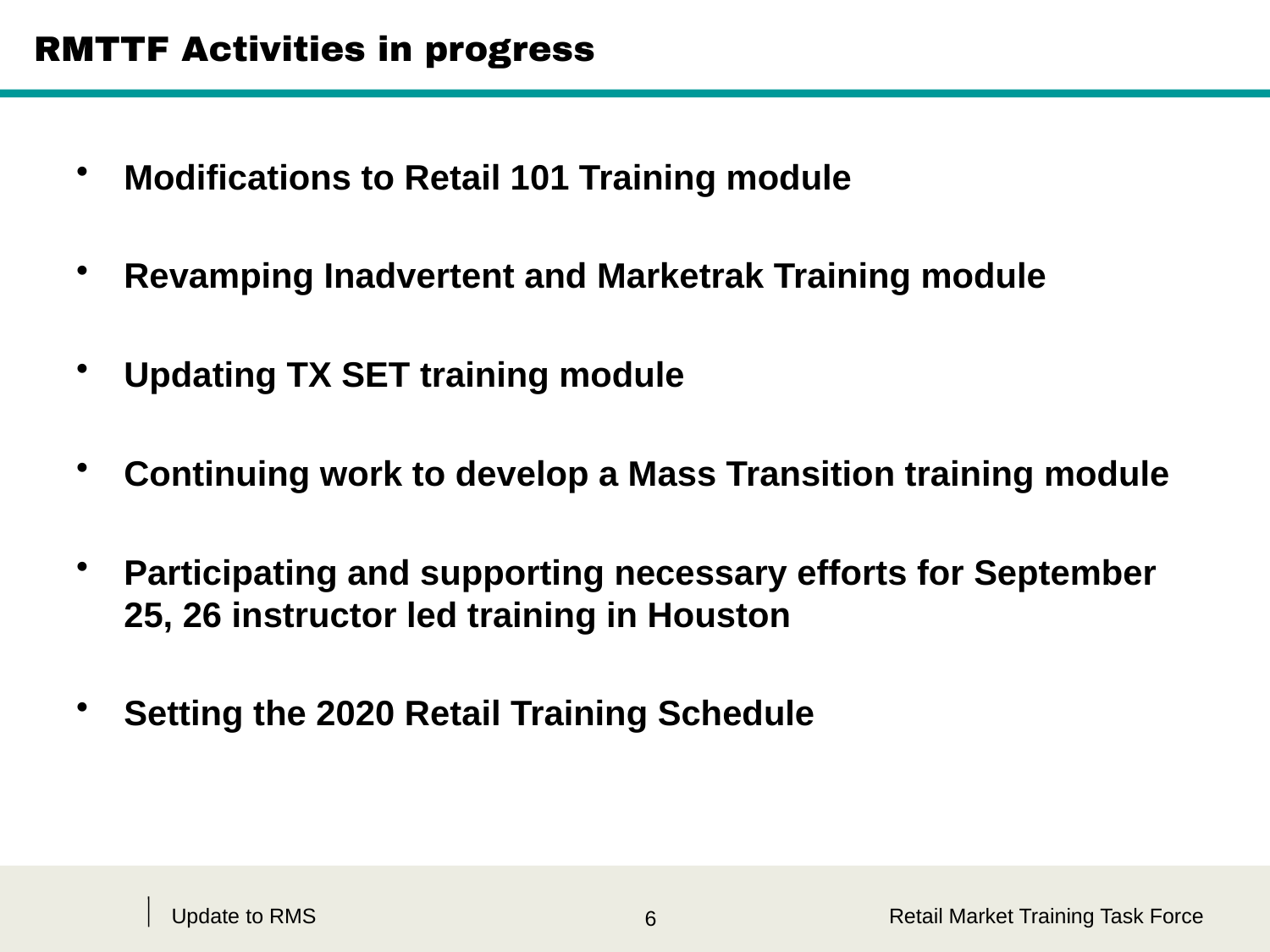

# RMTTF Activities in progress
Modifications to Retail 101 Training module

Revamping Inadvertent and Marketrak Training module

Updating TX SET training module

Continuing work to develop a Mass Transition training module

Participating and supporting necessary efforts for September 25, 26 instructor led training in Houston

Setting the 2020 Retail Training Schedule
Update to RMS
Retail Market Training Task Force